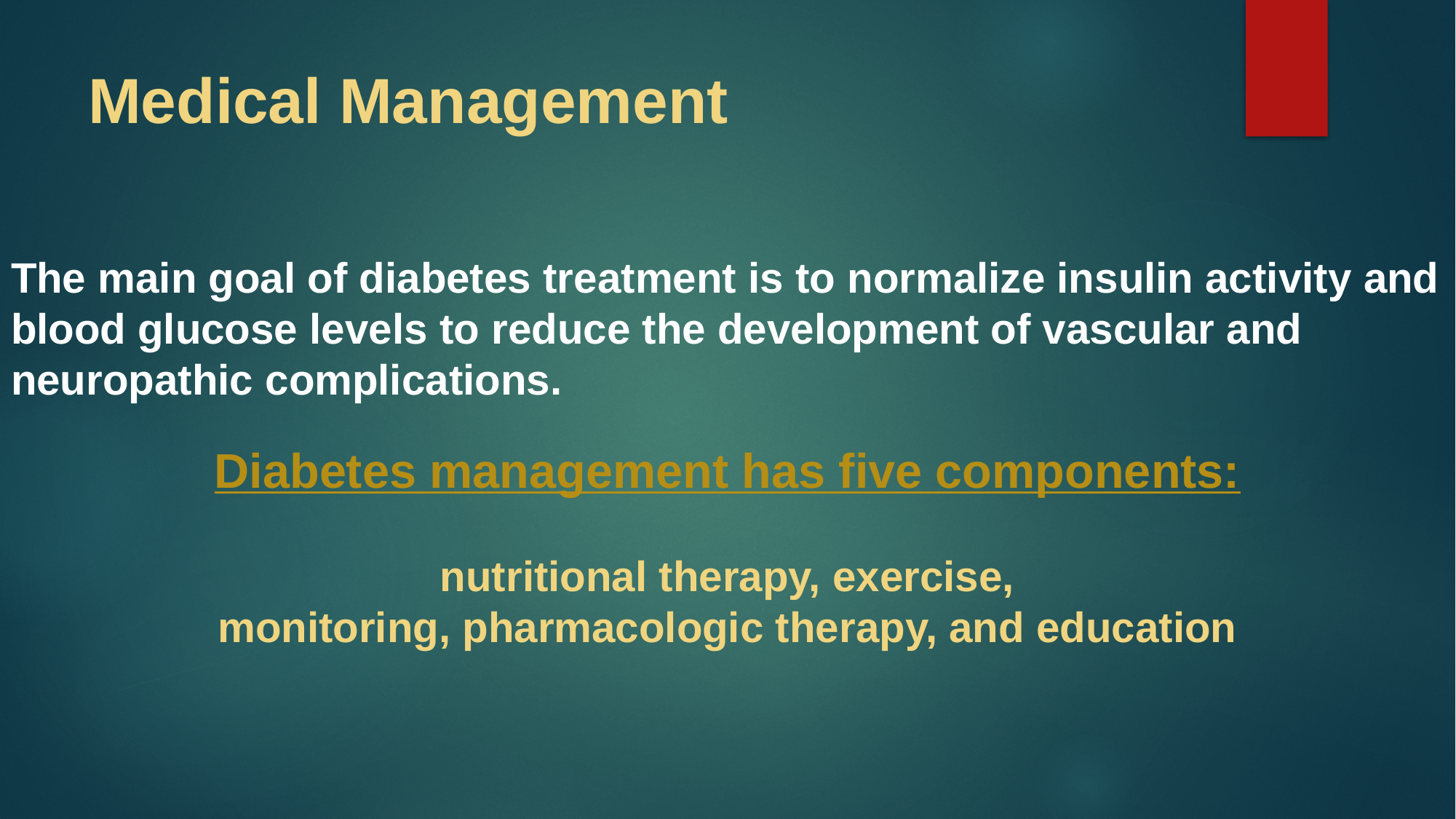

# Medical Management
The main goal of diabetes treatment is to normalize insulin activity and blood glucose levels to reduce the development of vascular and neuropathic complications.

Diabetes management has five components:

nutritional therapy, exercise,
monitoring, pharmacologic therapy, and education